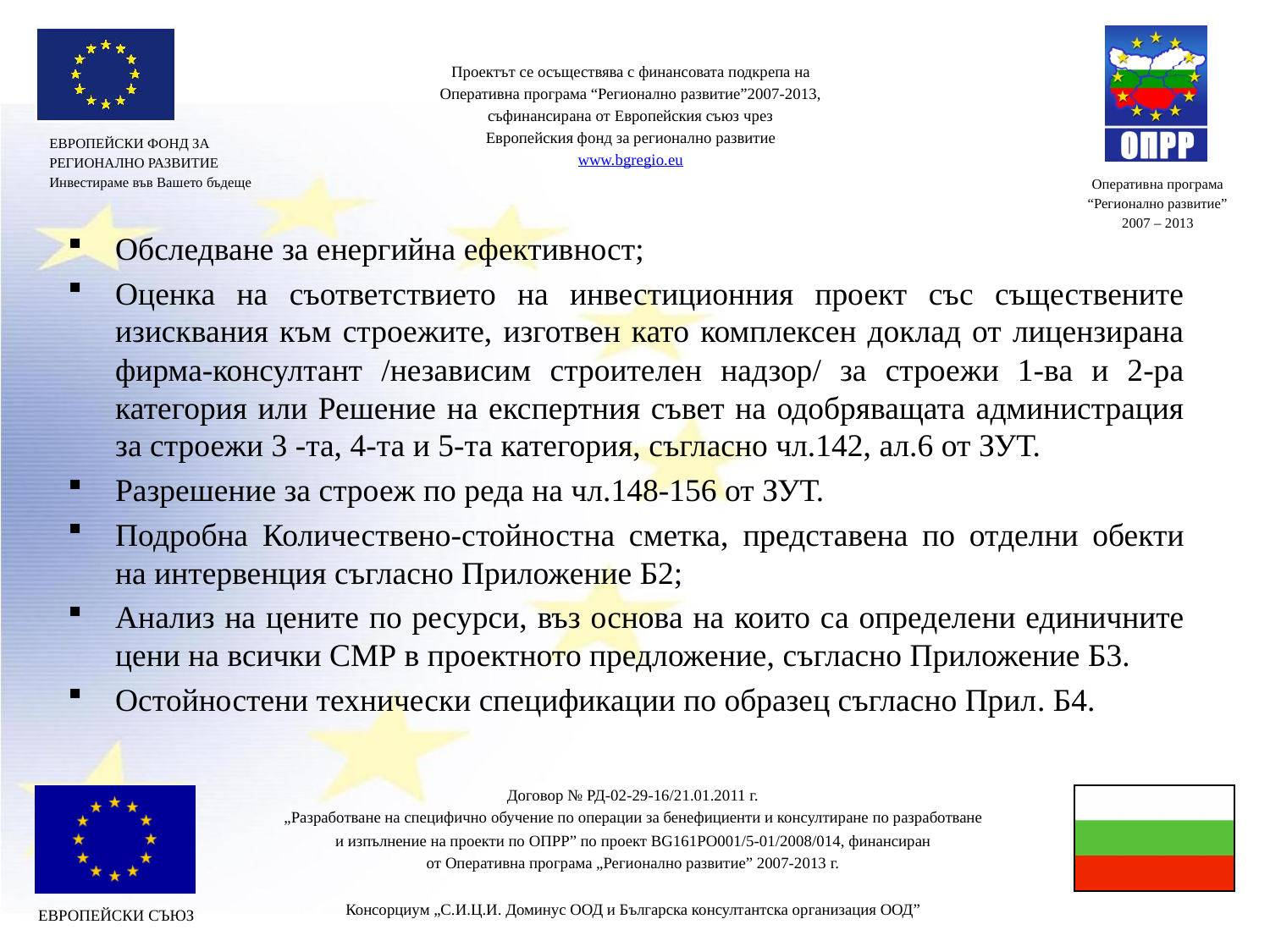

Обследване за енергийна ефективност;
Оценка на съответствието на инвестиционния проект със съществените изисквания към строежите, изготвен като комплексен доклад от лицензирана фирма-консултант /независим строителен надзор/ за строежи 1-ва и 2-ра категория или Решение на експертния съвет на одобряващата администрация за строежи 3 -та, 4-та и 5-та категория, съгласно чл.142, ал.6 от ЗУТ.
Разрешение за строеж по реда на чл.148-156 от ЗУТ.
Подробна Количествено-стойностна сметка, представена по отделни обекти на интервенция съгласно Приложение Б2;
Анализ на цените по ресурси, въз основа на които са определени единичните цени на всички СМР в проектното предложение, съгласно Приложение Б3.
Остойностени технически спецификации по образец съгласно Прил. Б4.